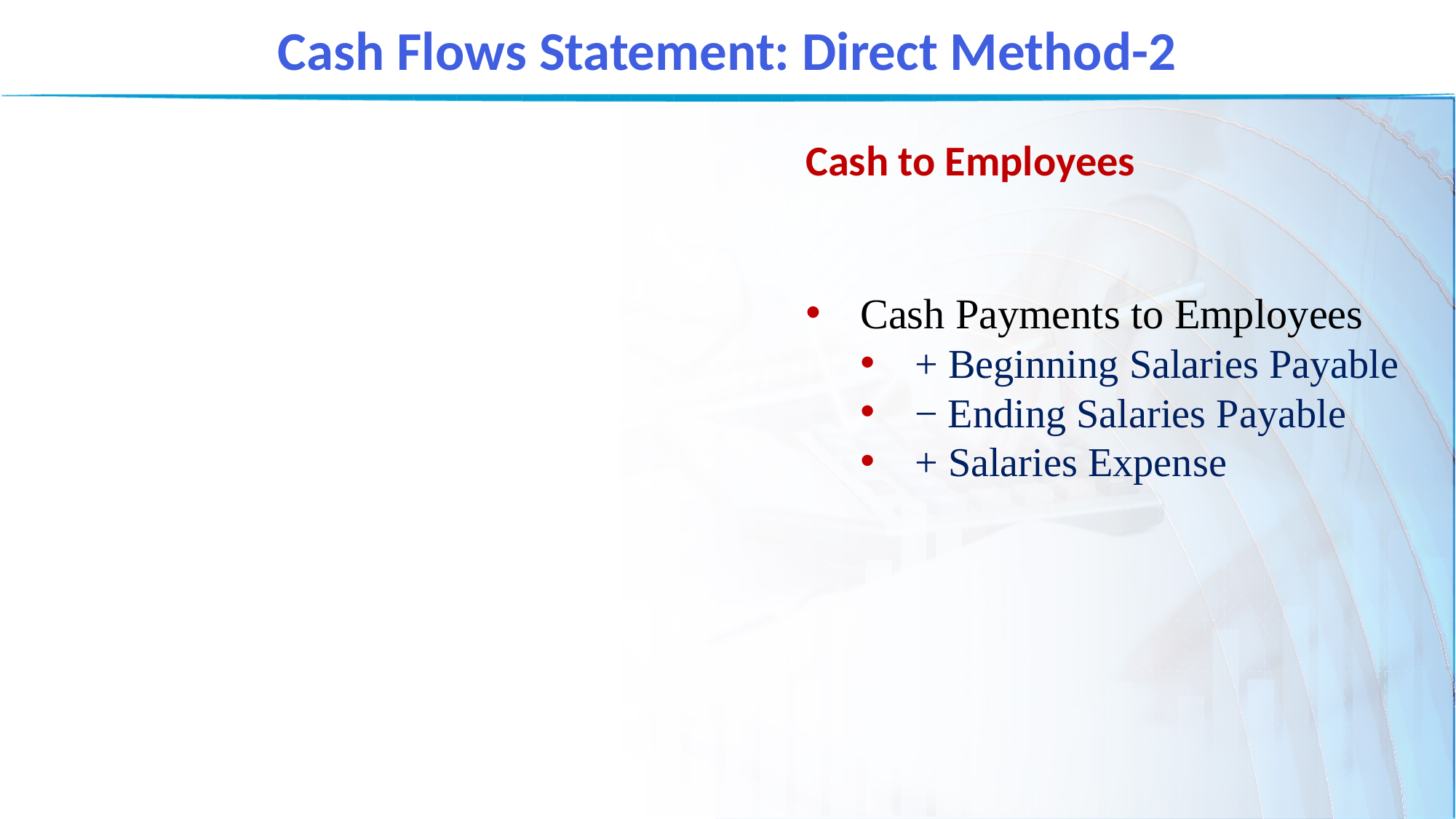

Cash Flows Statement: Direct Method-2
Cash to Employees

Cash Payments to Employees
+ Beginning Salaries Payable
− Ending Salaries Payable
+ Salaries Expense